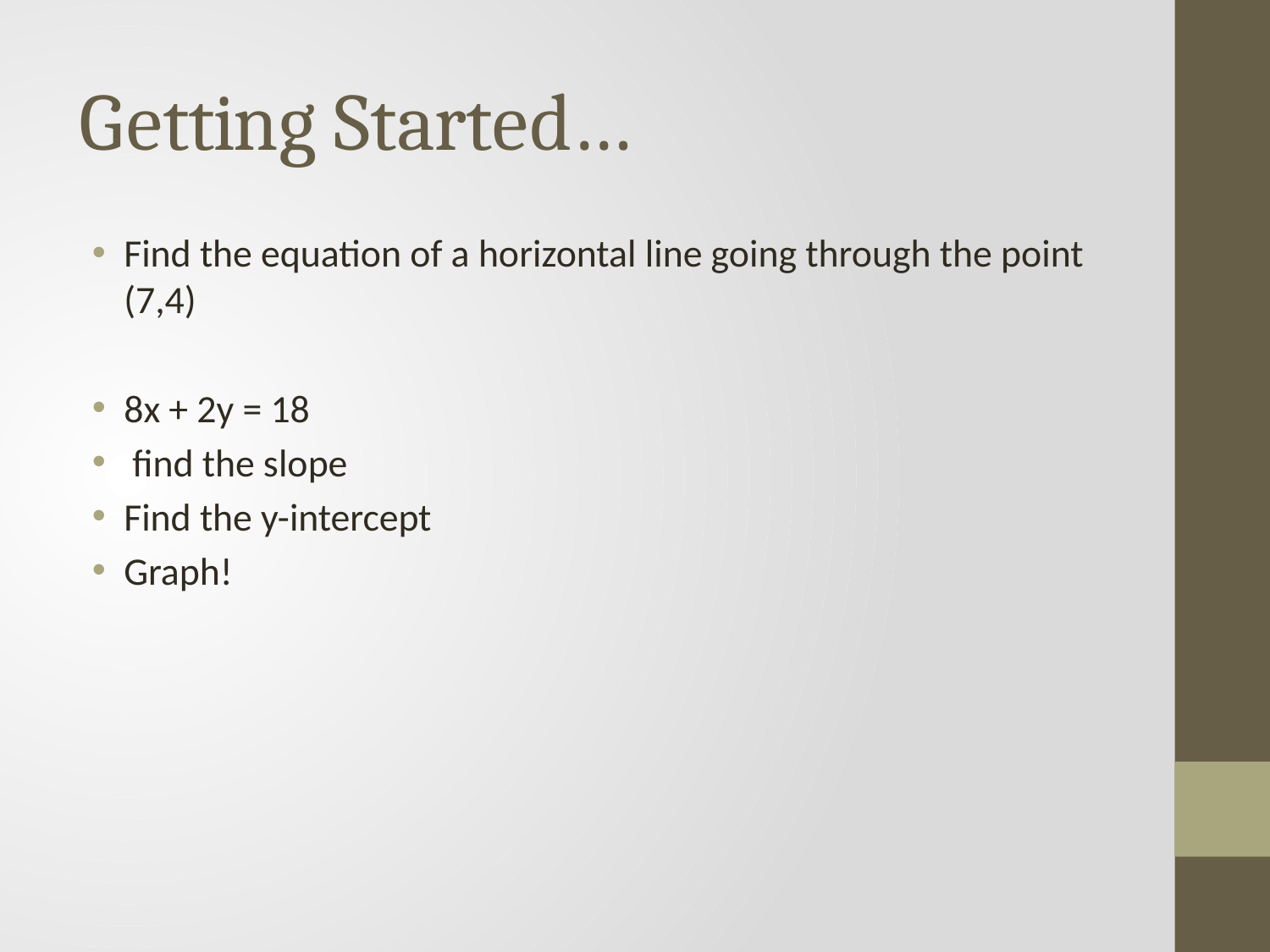

# Getting Started…
Find the equation of a horizontal line going through the point (7,4)

8x + 2y = 18
 find the slope
Find the y-intercept
Graph!